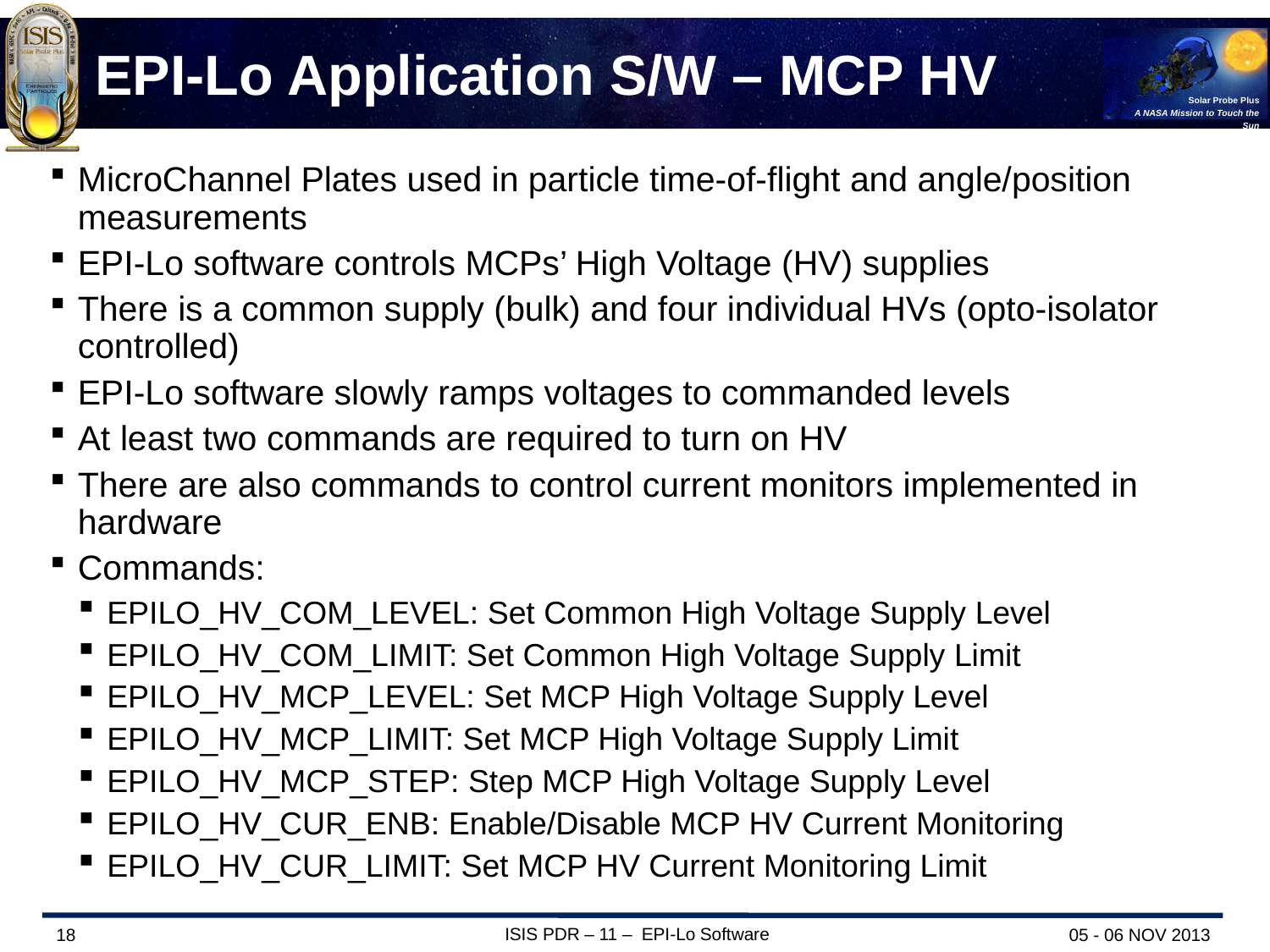

# EPI-Lo Application S/W – MCP HV
MicroChannel Plates used in particle time-of-flight and angle/position measurements
EPI-Lo software controls MCPs’ High Voltage (HV) supplies
There is a common supply (bulk) and four individual HVs (opto-isolator controlled)
EPI-Lo software slowly ramps voltages to commanded levels
At least two commands are required to turn on HV
There are also commands to control current monitors implemented in hardware
Commands:
EPILO_HV_COM_LEVEL: Set Common High Voltage Supply Level
EPILO_HV_COM_LIMIT: Set Common High Voltage Supply Limit
EPILO_HV_MCP_LEVEL: Set MCP High Voltage Supply Level
EPILO_HV_MCP_LIMIT: Set MCP High Voltage Supply Limit
EPILO_HV_MCP_STEP: Step MCP High Voltage Supply Level
EPILO_HV_CUR_ENB: Enable/Disable MCP HV Current Monitoring
EPILO_HV_CUR_LIMIT: Set MCP HV Current Monitoring Limit